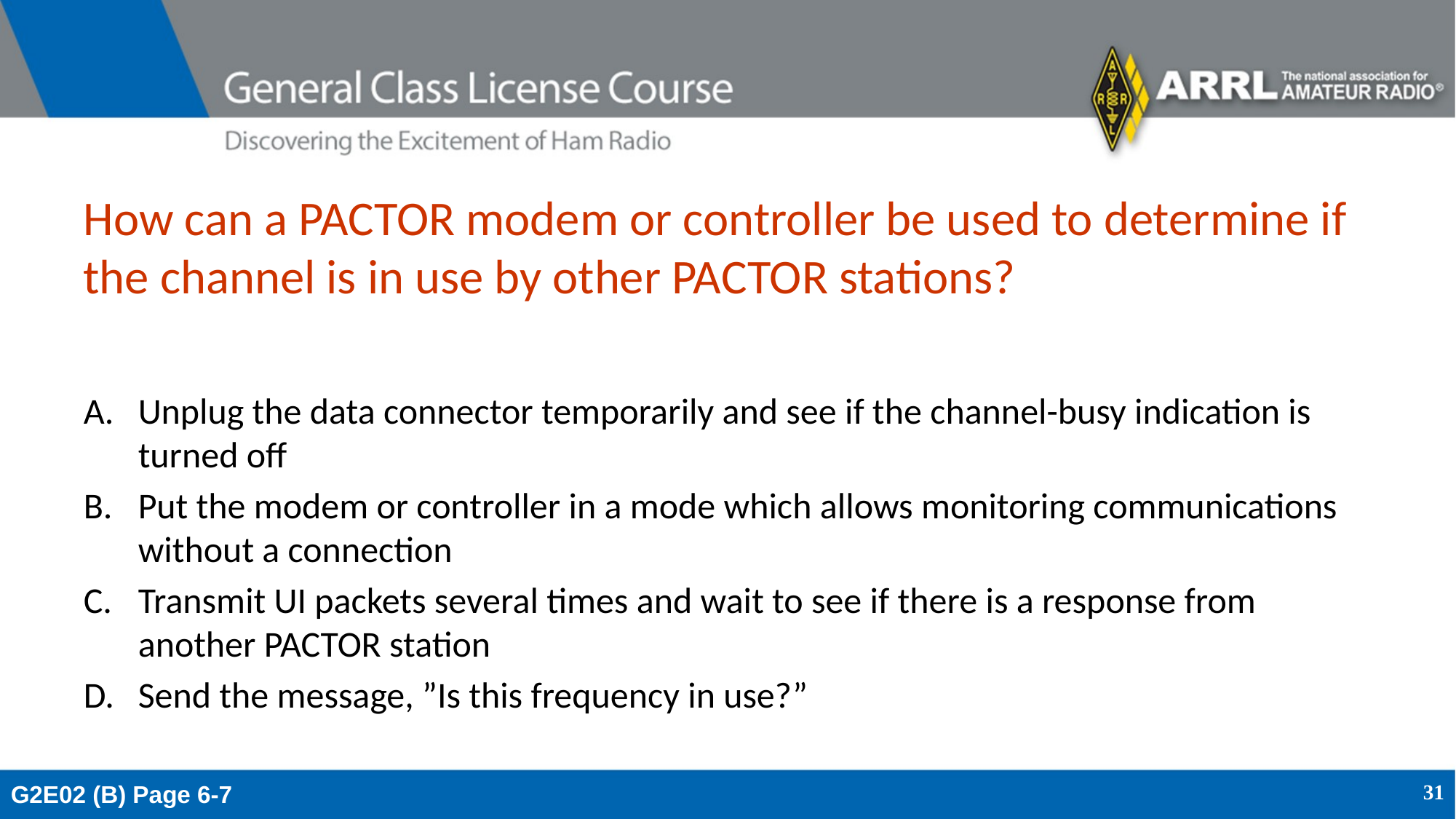

# How can a PACTOR modem or controller be used to determine if the channel is in use by other PACTOR stations?
Unplug the data connector temporarily and see if the channel-busy indication is turned off
Put the modem or controller in a mode which allows monitoring communications without a connection
Transmit UI packets several times and wait to see if there is a response from another PACTOR station
Send the message, ”Is this frequency in use?”
G2E02 (B) Page 6-7
31